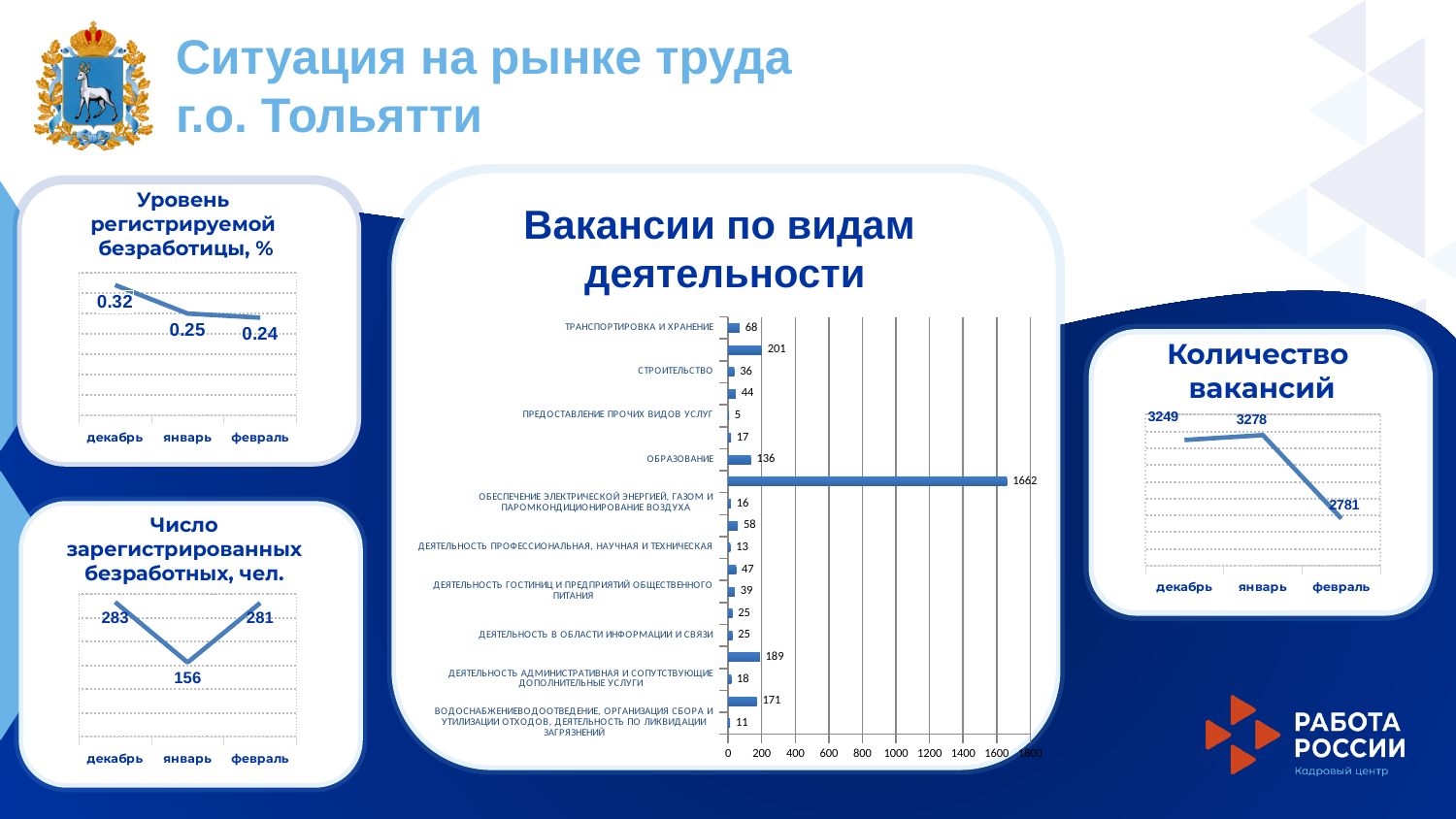

Ситуация на рынке труда
г.о. Тольятти

Уровень
регистрируемой
безработицы, %
Вакансии по видам
деятельности

### Chart

| Category | Уровень |
|---|---|
| декабрь | 0.32 |
| январь | 0.25 |
| февраль | 0.24 |

### Chart

| Category | Вакансии |
|---|---|
| ВОДОСНАБЖЕНИЕВОДООТВЕДЕНИЕ, ОРГАНИЗАЦИЯ СБОРА И УТИЛИЗАЦИИ ОТХОДОВ, ДЕЯТЕЛЬНОСТЬ ПО ЛИКВИДАЦИИ ЗАГРЯЗНЕНИЙ | 11.0 |
| ГОСУДАРСТВЕННОЕ УПРАВЛЕНИЕ И ОБЕСПЕЧЕНИЕ ВОЕННОЙ БЕЗОПАСНОСТИСОЦИАЛЬНОЕ ОБЕСПЕЧЕНИЕ | 171.0 |
| ДЕЯТЕЛЬНОСТЬ АДМИНИСТРАТИВНАЯ И СОПУТСТВУЮЩИЕ ДОПОЛНИТЕЛЬНЫЕ УСЛУГИ | 18.0 |
| ДЕЯТЕЛЬНОСТЬ В ОБЛАСТИ ЗДРАВООХРАНЕНИЯ И СОЦИАЛЬНЫХ УСЛУГ | 189.0 |
| ДЕЯТЕЛЬНОСТЬ В ОБЛАСТИ ИНФОРМАЦИИ И СВЯЗИ | 25.0 |
| ДЕЯТЕЛЬНОСТЬ В ОБЛАСТИ КУЛЬТУРЫ, СПОРТА, ОРГАНИЗАЦИИ ДОСУГА И РАЗВЛЕЧЕНИЙ | 25.0 |
| ДЕЯТЕЛЬНОСТЬ ГОСТИНИЦ И ПРЕДПРИЯТИЙ ОБЩЕСТВЕННОГО ПИТАНИЯ | 39.0 |
| ДЕЯТЕЛЬНОСТЬ ПО ОПЕРАЦИЯМ С НЕДВИЖИМЫМ ИМУЩЕСТВОМ | 47.0 |
| ДЕЯТЕЛЬНОСТЬ ПРОФЕССИОНАЛЬНАЯ, НАУЧНАЯ И ТЕХНИЧЕСКАЯ | 13.0 |
| ДЕЯТЕЛЬНОСТЬ ФИНАНСОВАЯ И СТРАХОВАЯ | 58.0 |
| ОБЕСПЕЧЕНИЕ ЭЛЕКТРИЧЕСКОЙ ЭНЕРГИЕЙ, ГАЗОМ И ПАРОМКОНДИЦИОНИРОВАНИЕ ВОЗДУХА | 16.0 |
| ОБРАБАТЫВАЮЩИЕ ПРОИЗВОДСТВА | 1662.0 |
| ОБРАЗОВАНИЕ | 136.0 |
| ОПТОВАЯ И РОЗНИЧНАЯ ТОРГОВЛЯ; РЕМОНТ АВТОТРАНСПОРТНЫХ СРЕДСТВ, МОТОЦИКЛОВ, БЫТОВЫХ ИЗДЕЛИЙ И ПРЕДМЕТОВ ЛИЧНОГО ПОЛЬЗОВАНИЯ | 17.0 |
| ПРЕДОСТАВЛЕНИЕ ПРОЧИХ ВИДОВ УСЛУГ | 5.0 |
| СЕЛЬСКОЕ, ЛЕСНОЕ ХОЗЯЙСТВО, ОХОТА, РЫБОЛОВСТВО И РЫБОВОДСТВО | 44.0 |
| СТРОИТЕЛЬСТВО | 36.0 |
| ТОРГОВЛЯ ОПТОВАЯ И РОЗНИЧНАЯРЕМОНТ АВТОТРАНСПОРТНЫХ СРЕДСТВ И МОТОЦИКЛОВ | 201.0 |
| ТРАНСПОРТИРОВКА И ХРАНЕНИЕ | 68.0 |
Количество
вакансий

### Chart

| Category | Ряд 1 |
|---|---|
| декабрь | 3249.0 |
| январь | 3278.0 |
| февраль | 2781.0 |
Число
зарегистрированных
безработных, чел.

### Chart

| Category | Ряд 1 |
|---|---|
| декабрь | 283.0 |
| январь | 156.0 |
| февраль | 281.0 |